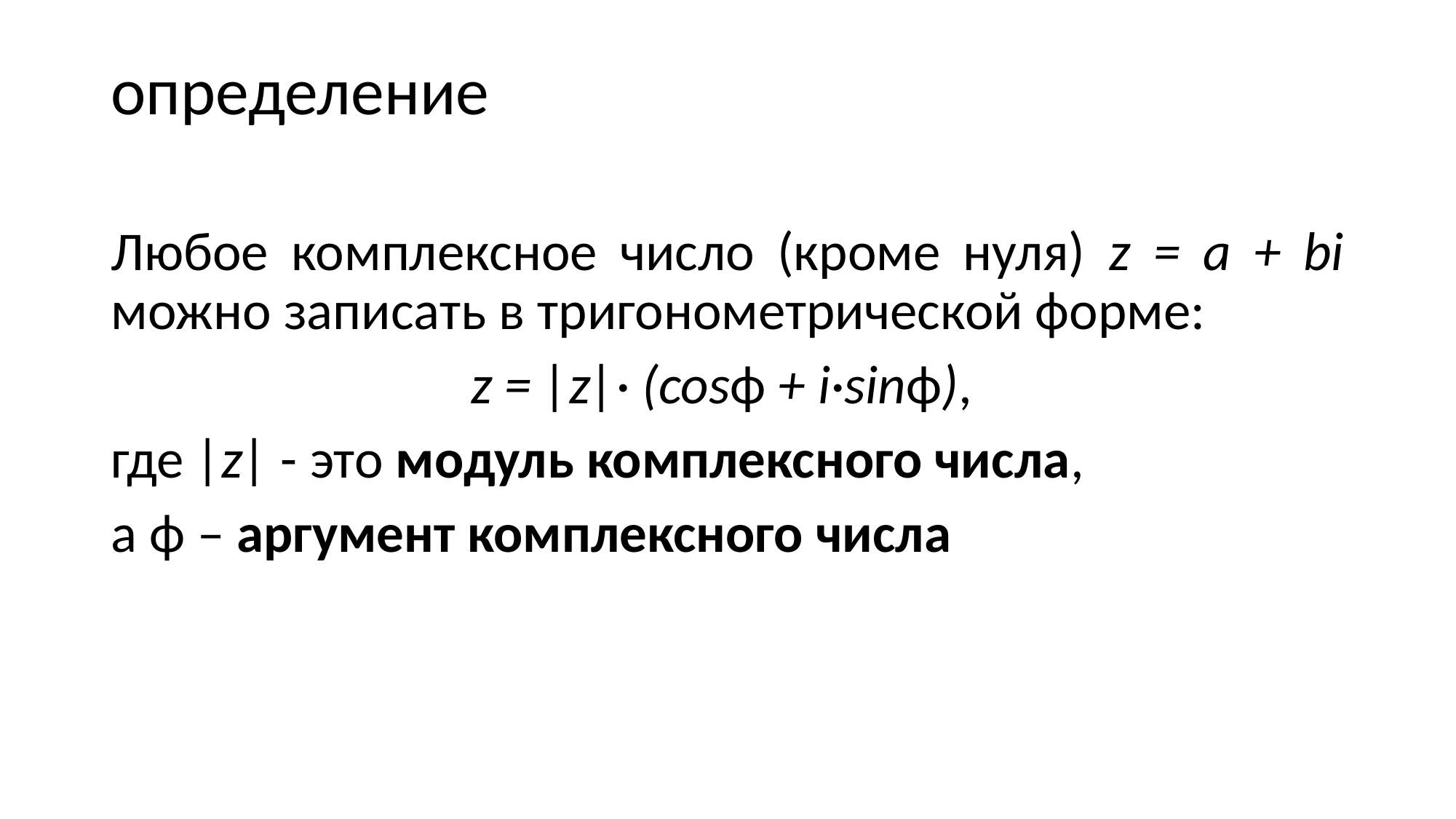

# определение
Любое комплексное число (кроме нуля) z = a + bi можно записать в тригонометрической форме:
z = |z|· (cosϕ + i·sinϕ),
где |z| - это модуль комплексного числа,
а ϕ – аргумент комплексного числа